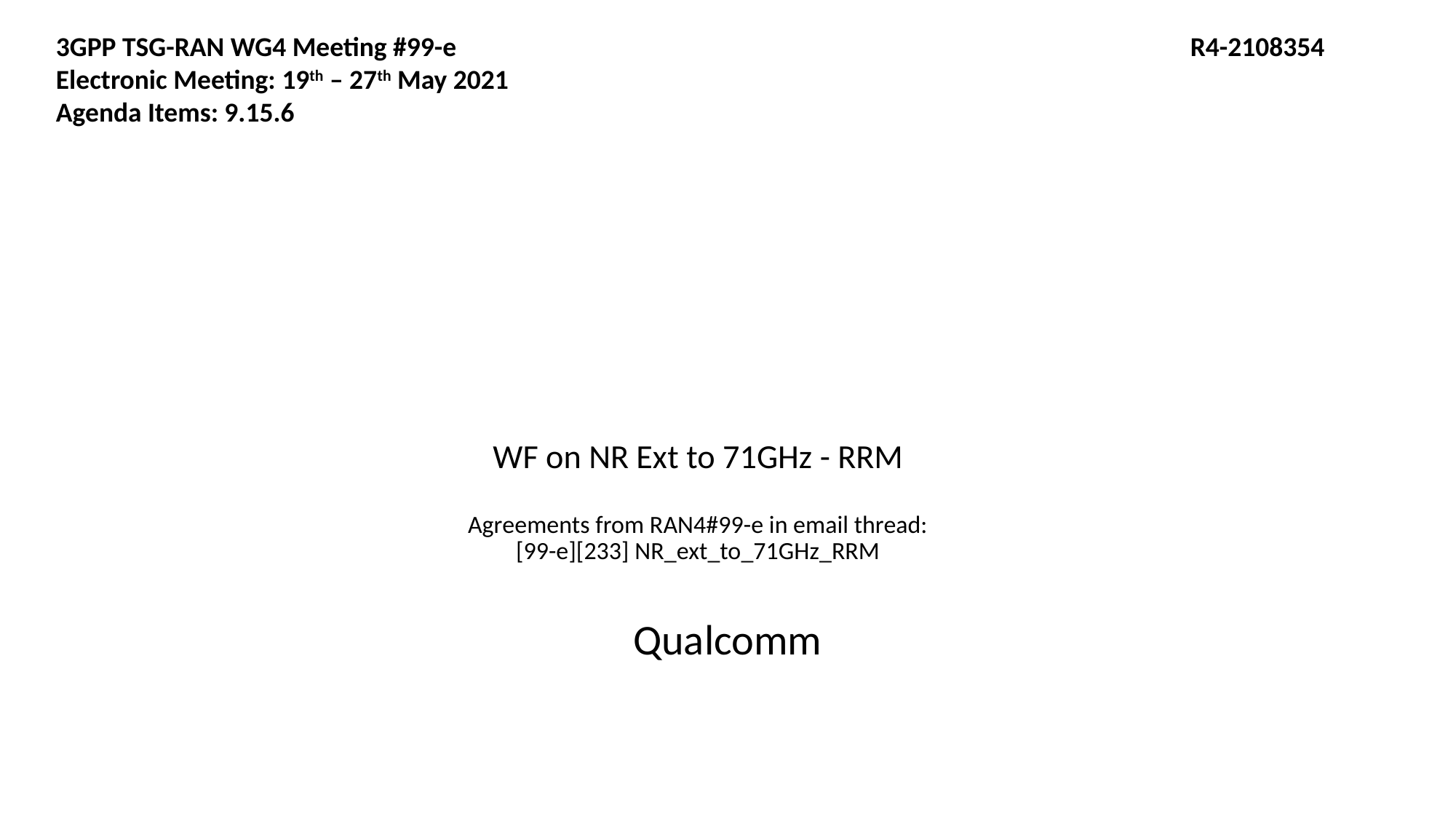

3GPP TSG-RAN WG4 Meeting #99-e                                                                                                                       R4-2108354
Electronic Meeting: 19th – 27th May 2021
Agenda Items: 9.15.6
# WF on NR Ext to 71GHz - RRM Agreements from RAN4#99-e in email thread: [99-e][233] NR_ext_to_71GHz_RRM
Qualcomm